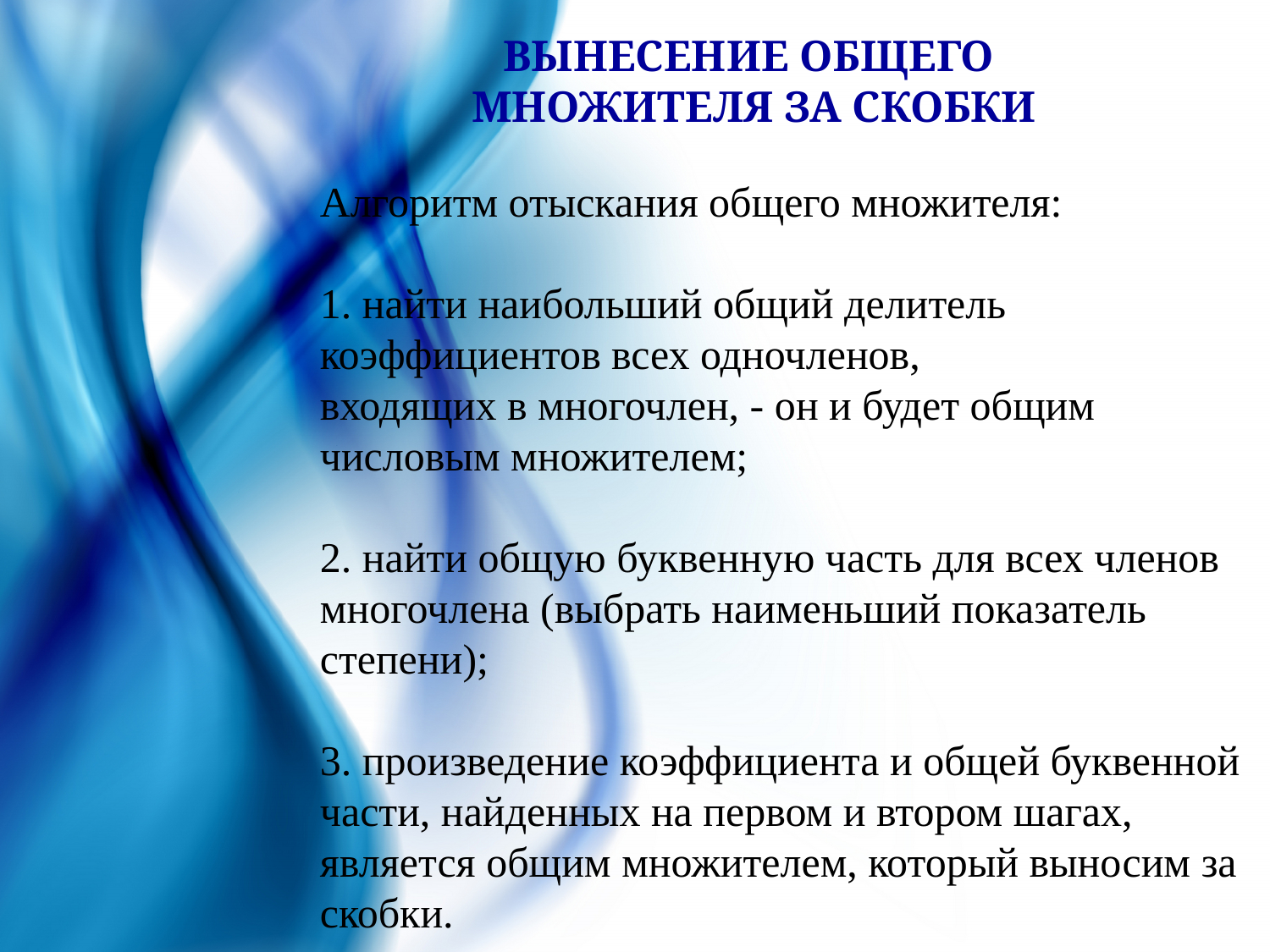

ВЫНЕСЕНИЕ ОБЩЕГО
МНОЖИТЕЛЯ ЗА СКОБКИ
Алгоритм отыскания общего множителя:

1. найти наибольший общий делитель коэффициентов всех одночленов,
входящих в многочлен, - он и будет общим числовым множителем;

2. найти общую буквенную часть для всех членов многочлена (выбрать наименьший показатель степени);

3. произведение коэффициента и общей буквенной части, найденных на первом и втором шагах, является общим множителем, который выносим за скобки.